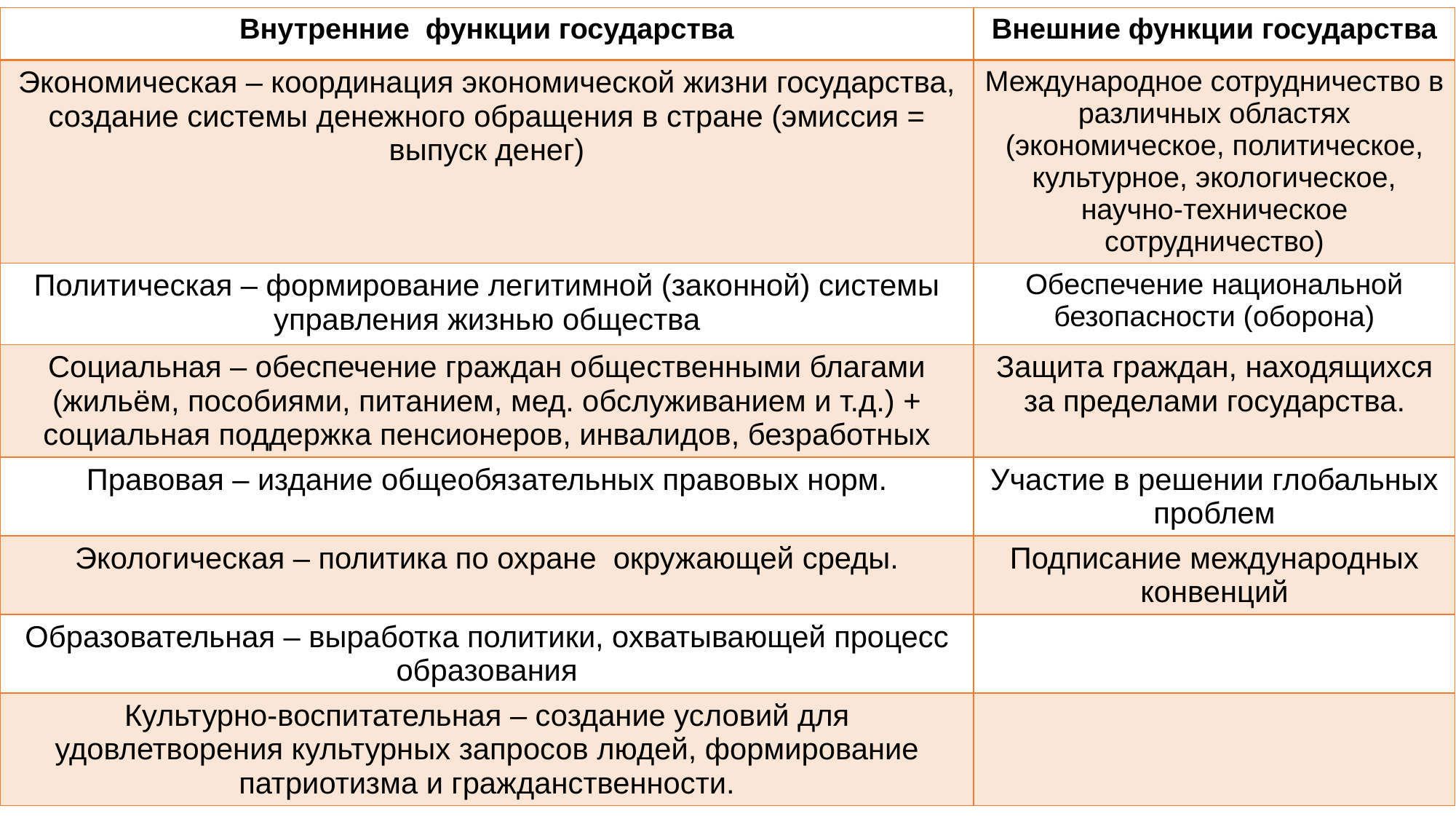

| Внутренние функции государства | Внешние функции государства |
| --- | --- |
| Экономическая – координация экономической жизни государства, создание системы денежного обращения в стране (эмиссия = выпуск денег) | Международное сотрудничество в различных областях (экономическое, политическое, культурное, экологическое, научно-техническое сотрудничество) |
| Политическая – формирование легитимной (законной) системы управления жизнью общества | Обеспечение национальной безопасности (оборона) |
| Социальная – обеспечение граждан общественными благами (жильём, пособиями, питанием, мед. обслуживанием и т.д.) + социальная поддержка пенсионеров, инвалидов, безработных | Защита граждан, находящихся за пределами государства. |
| Правовая – издание общеобязательных правовых норм. | Участие в решении глобальных проблем |
| Экологическая – политика по охране окружающей среды. | Подписание международных конвенций |
| Образовательная – выработка политики, охватывающей процесс образования |  |
| Культурно-воспитательная – создание условий для удовлетворения культурных запросов людей, формирование патриотизма и гражданственности. |  |